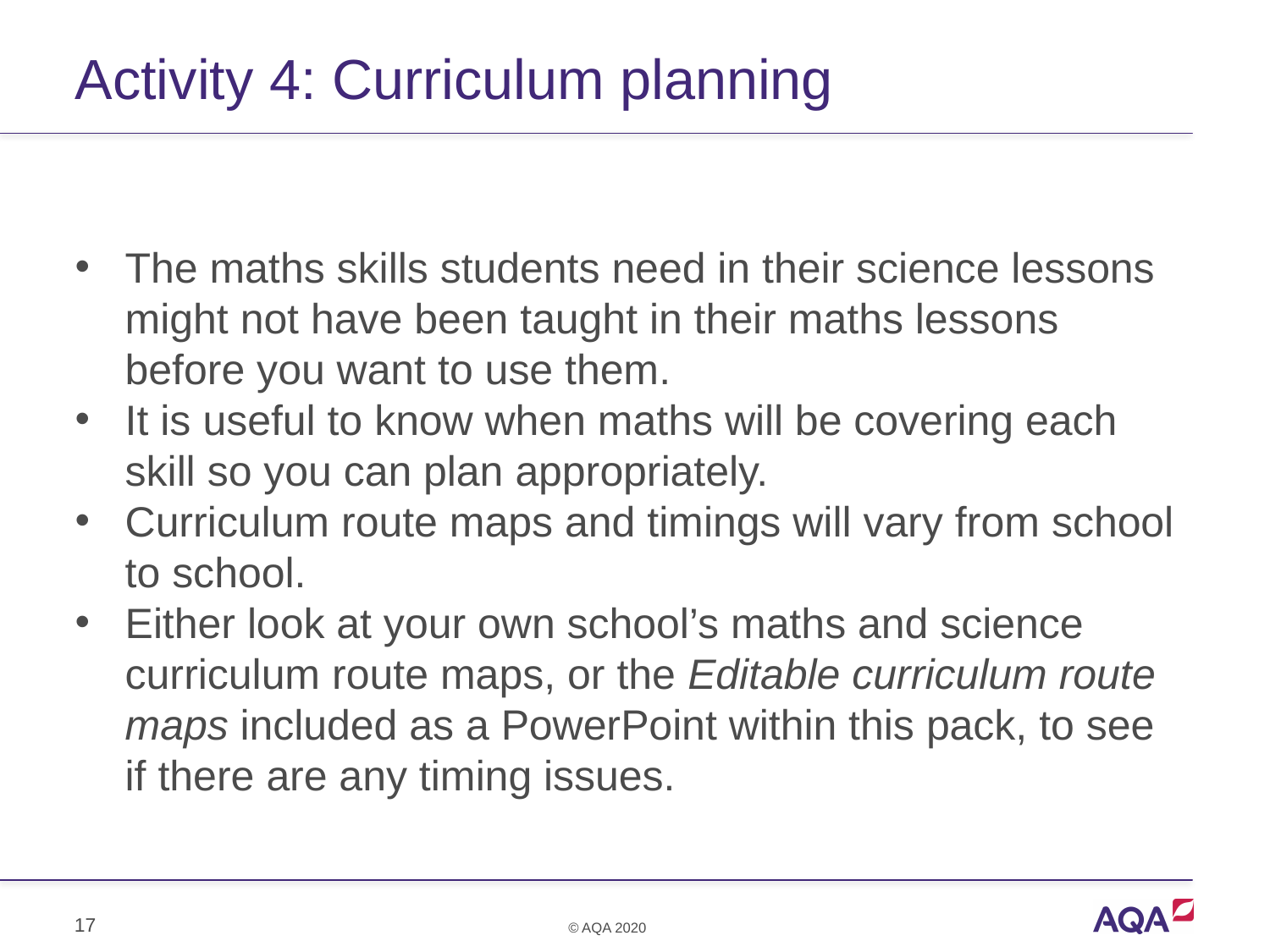

# Activity 4: Curriculum planning
The maths skills students need in their science lessons might not have been taught in their maths lessons before you want to use them.
It is useful to know when maths will be covering each skill so you can plan appropriately.
Curriculum route maps and timings will vary from school to school.
Either look at your own school’s maths and science curriculum route maps, or the Editable curriculum route maps included as a PowerPoint within this pack, to see if there are any timing issues.

17
© AQA 2020